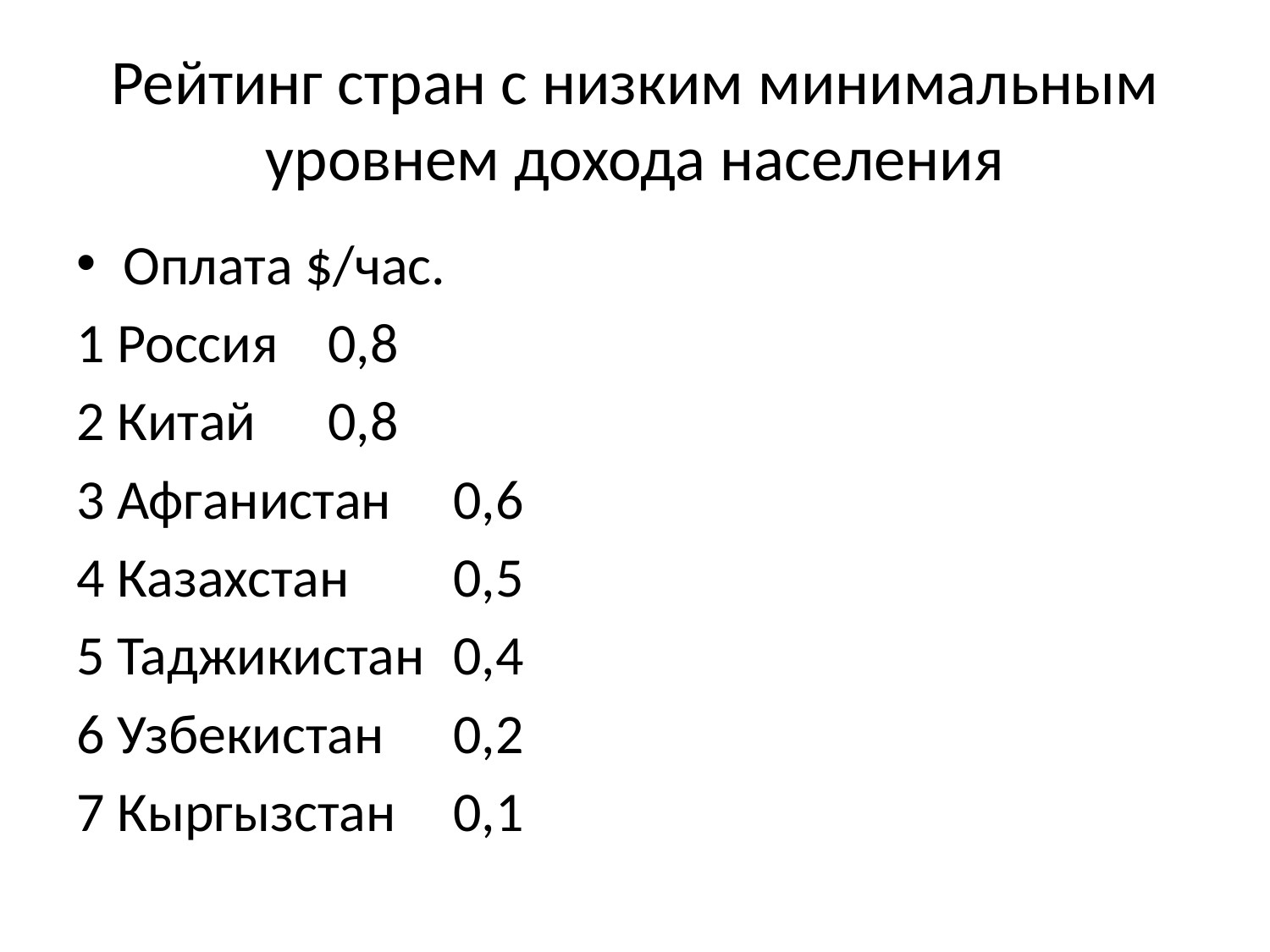

# Рейтинг стран с низким минимальным уровнем дохода населения
Оплата $/час.
1 Россия 			0,8
2 Китай 			0,8
3 Афганистан 		0,6
4 Казахстан		0,5
5 Таджикистан 		0,4
6 Узбекистан 		0,2
7 Кыргызстан 		0,1